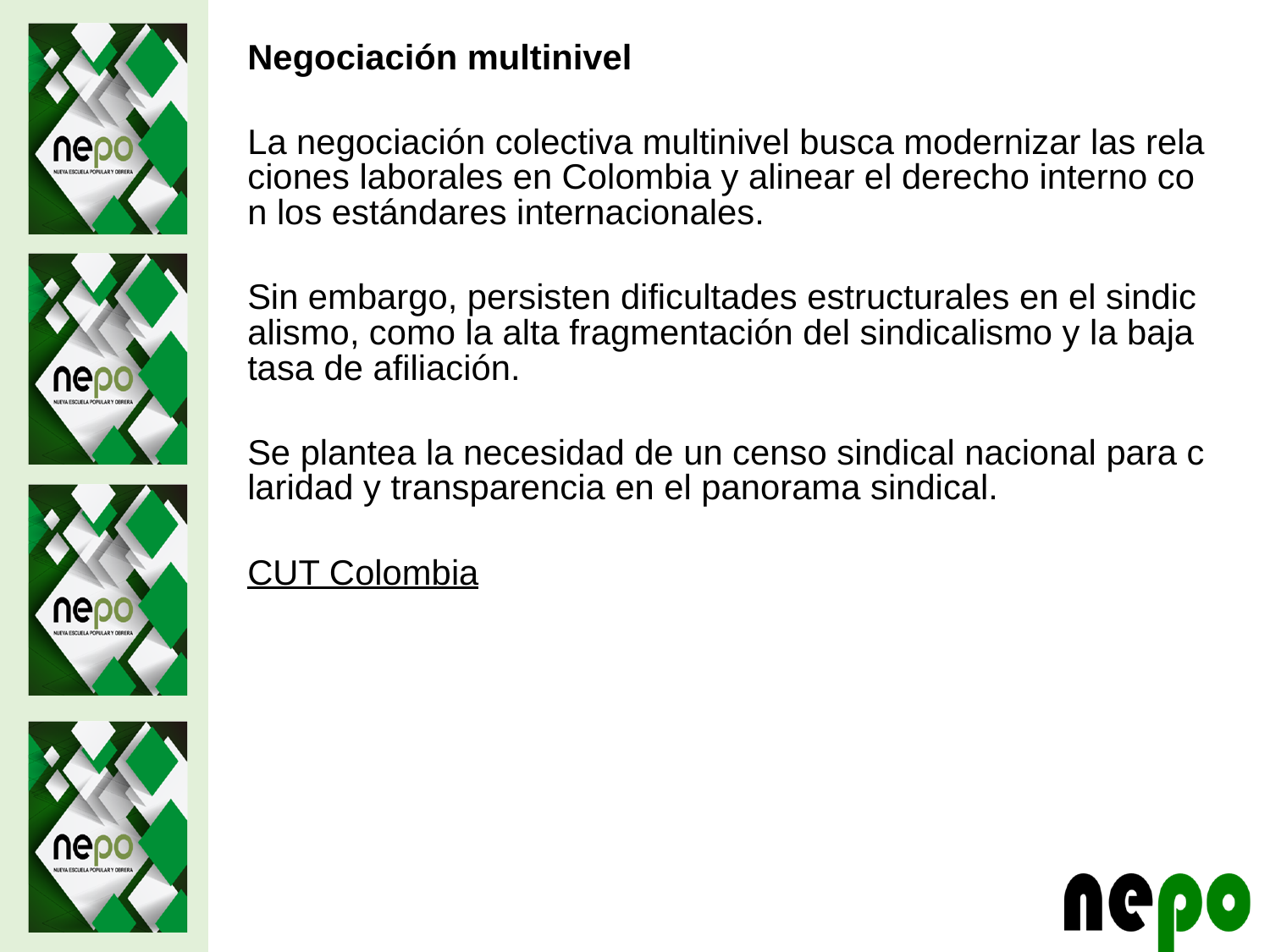

Negociación multinivel
La negociación colectiva multinivel busca modernizar las relaciones laborales en Colombia y alinear el derecho interno con los estándares internacionales.

Sin embargo, persisten dificultades estructurales en el sindicalismo, como la alta fragmentación del sindicalismo y la baja tasa de afiliación.

Se plantea la necesidad de un censo sindical nacional para claridad y transparencia en el panorama sindical.

CUT Colombia